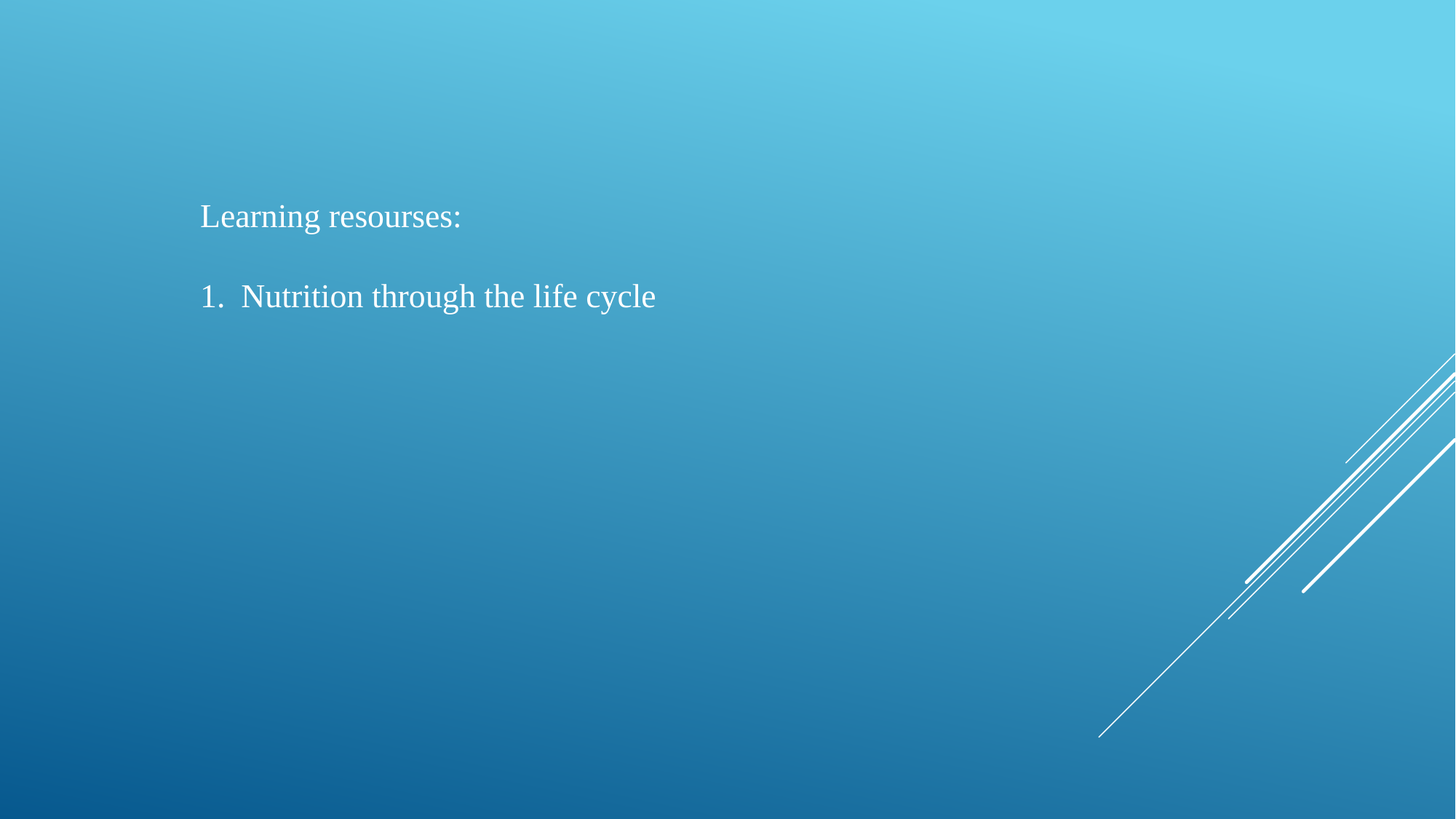

Learning resourses:

Nutrition through the life cycle